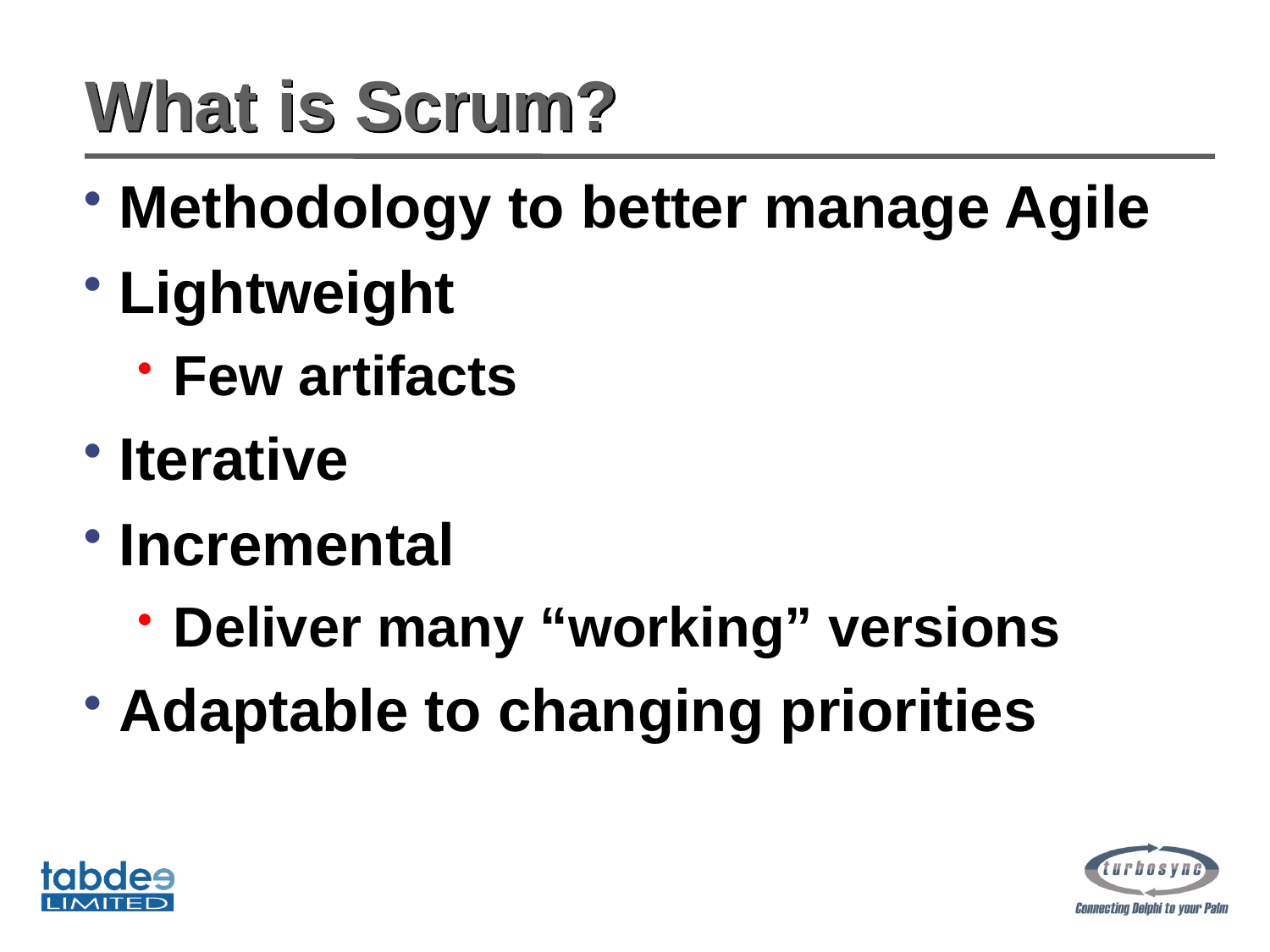

# What is Scrum?
Methodology to better manage Agile
Lightweight
Few artifacts
Iterative
Incremental
Deliver many “working” versions
Adaptable to changing priorities